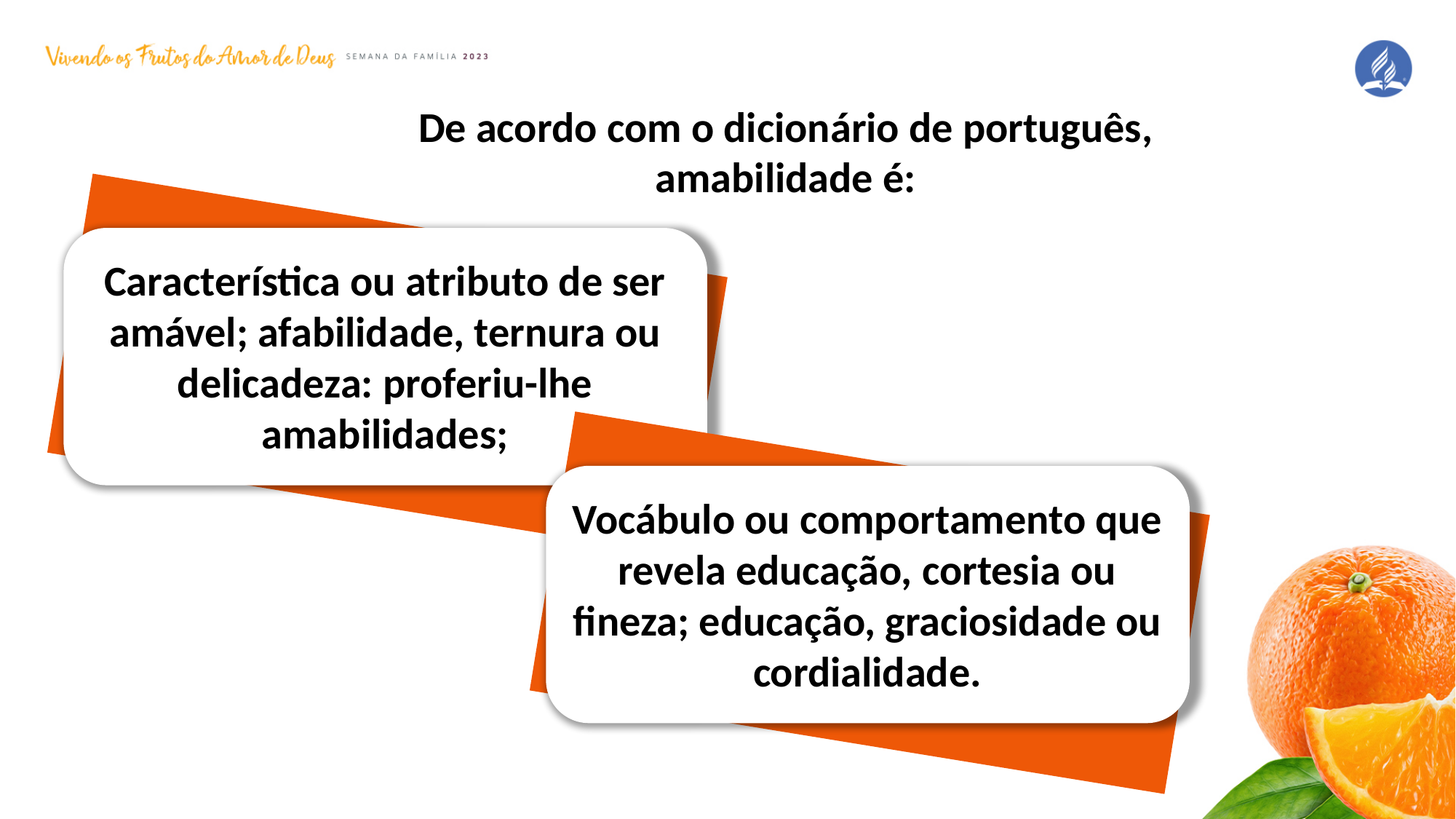

De acordo com o dicionário de português, amabilidade é:

Característica ou atributo de ser amável; afabilidade, ternura ou delicadeza: proferiu-lhe amabilidades;

Vocábulo ou comportamento que revela educação, cortesia ou fineza; educação, graciosidade ou cordialidade.